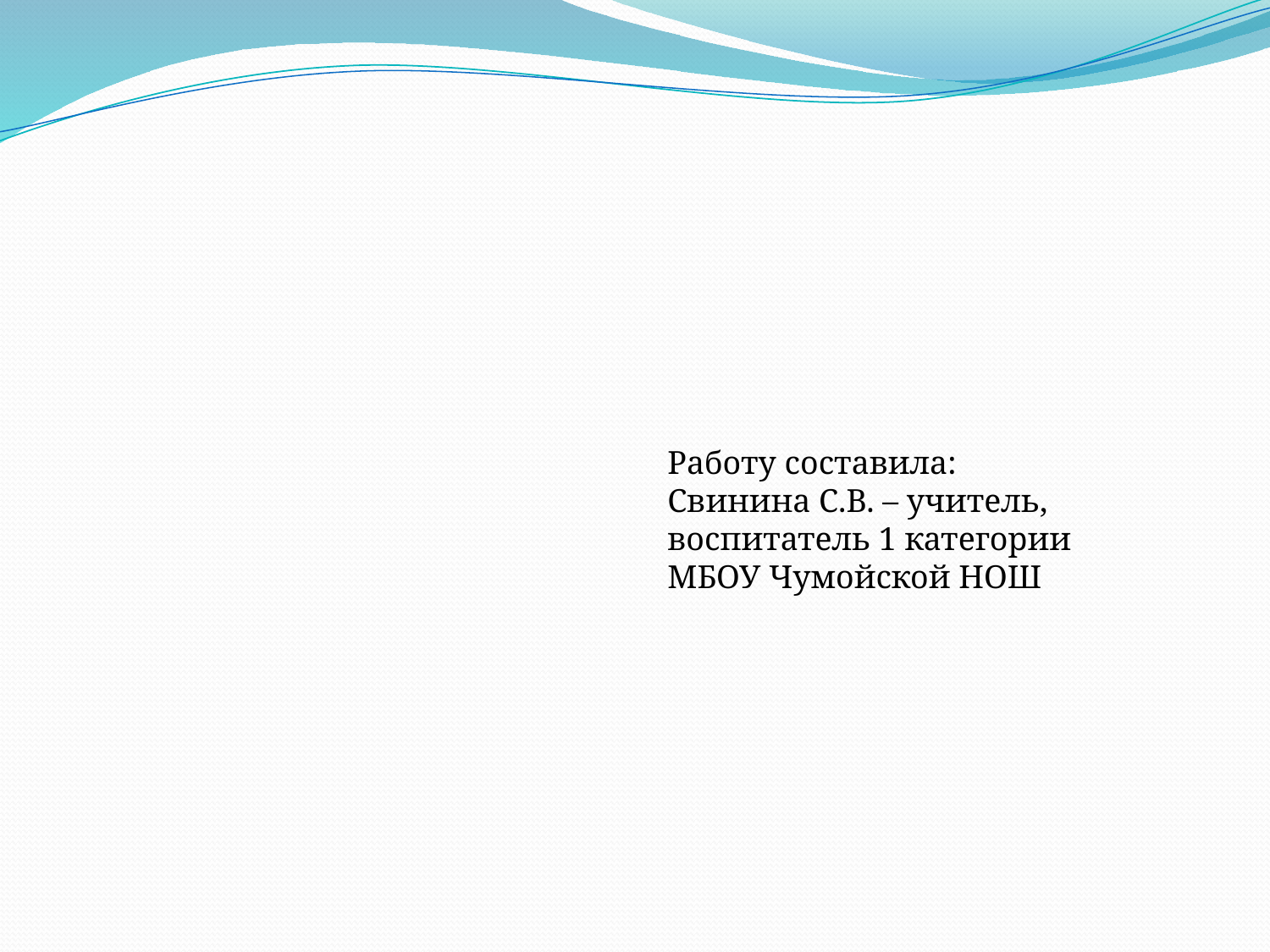

Работу составила:
Свинина С.В. – учитель,  воспитатель 1 категории МБОУ Чумойской НОШ